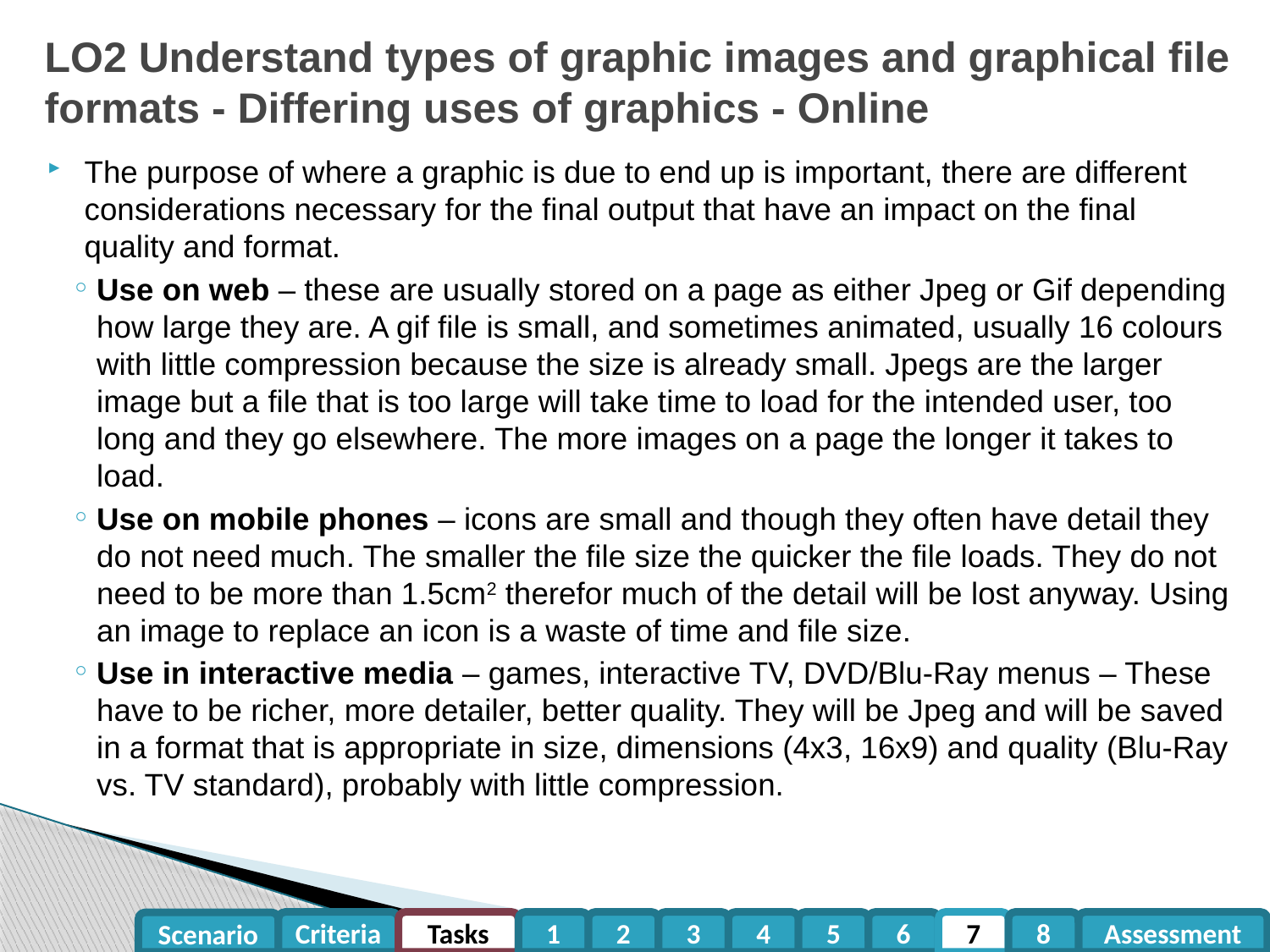

# LO2 Understand types of graphic images and graphical file formats - Differing uses of graphics - Online
The purpose of where a graphic is due to end up is important, there are different considerations necessary for the final output that have an impact on the final quality and format.
Use on web – these are usually stored on a page as either Jpeg or Gif depending how large they are. A gif file is small, and sometimes animated, usually 16 colours with little compression because the size is already small. Jpegs are the larger image but a file that is too large will take time to load for the intended user, too long and they go elsewhere. The more images on a page the longer it takes to load.
Use on mobile phones – icons are small and though they often have detail they do not need much. The smaller the file size the quicker the file loads. They do not need to be more than 1.5cm2 therefor much of the detail will be lost anyway. Using an image to replace an icon is a waste of time and file size.
Use in interactive media – games, interactive TV, DVD/Blu-Ray menus – These have to be richer, more detailer, better quality. They will be Jpeg and will be saved in a format that is appropriate in size, dimensions (4x3, 16x9) and quality (Blu-Ray vs. TV standard), probably with little compression.
Criteria
Tasks
1
2
3
4
5
6
7
8
Assessment
Scenario